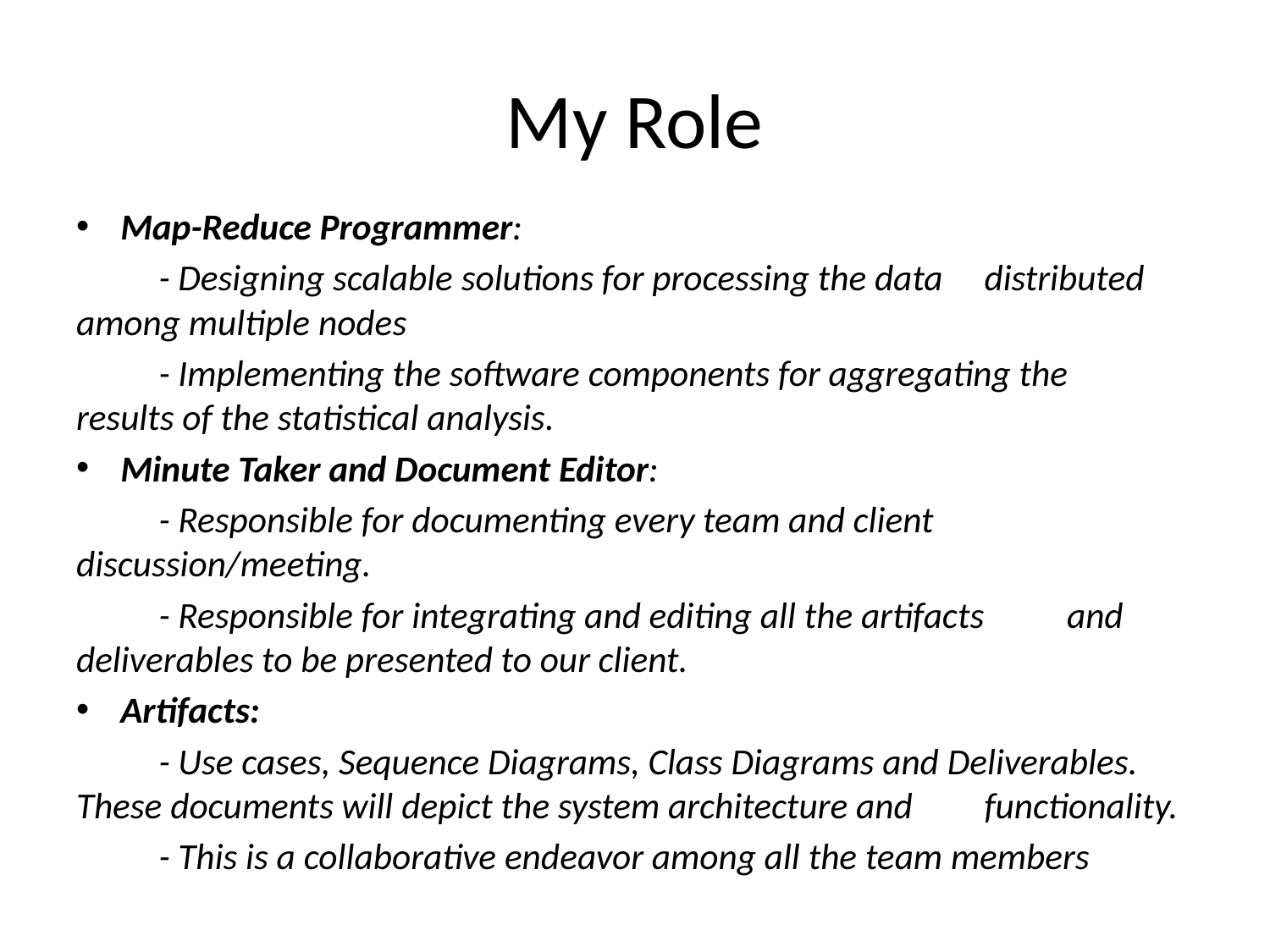

# My Role
Map-Reduce Programmer:
	- Designing scalable solutions for processing the data 	distributed among multiple nodes
	- Implementing the software components for aggregating the 	results of the statistical analysis.
Minute Taker and Document Editor:
	- Responsible for documenting every team and client   	discussion/meeting.
	- Responsible for integrating and editing all the artifacts 	and 	deliverables to be presented to our client.
Artifacts:
	- Use cases, Sequence Diagrams, Class Diagrams and Deliverables. 	These documents will depict the system architecture and 	functionality.
	- This is a collaborative endeavor among all the team members